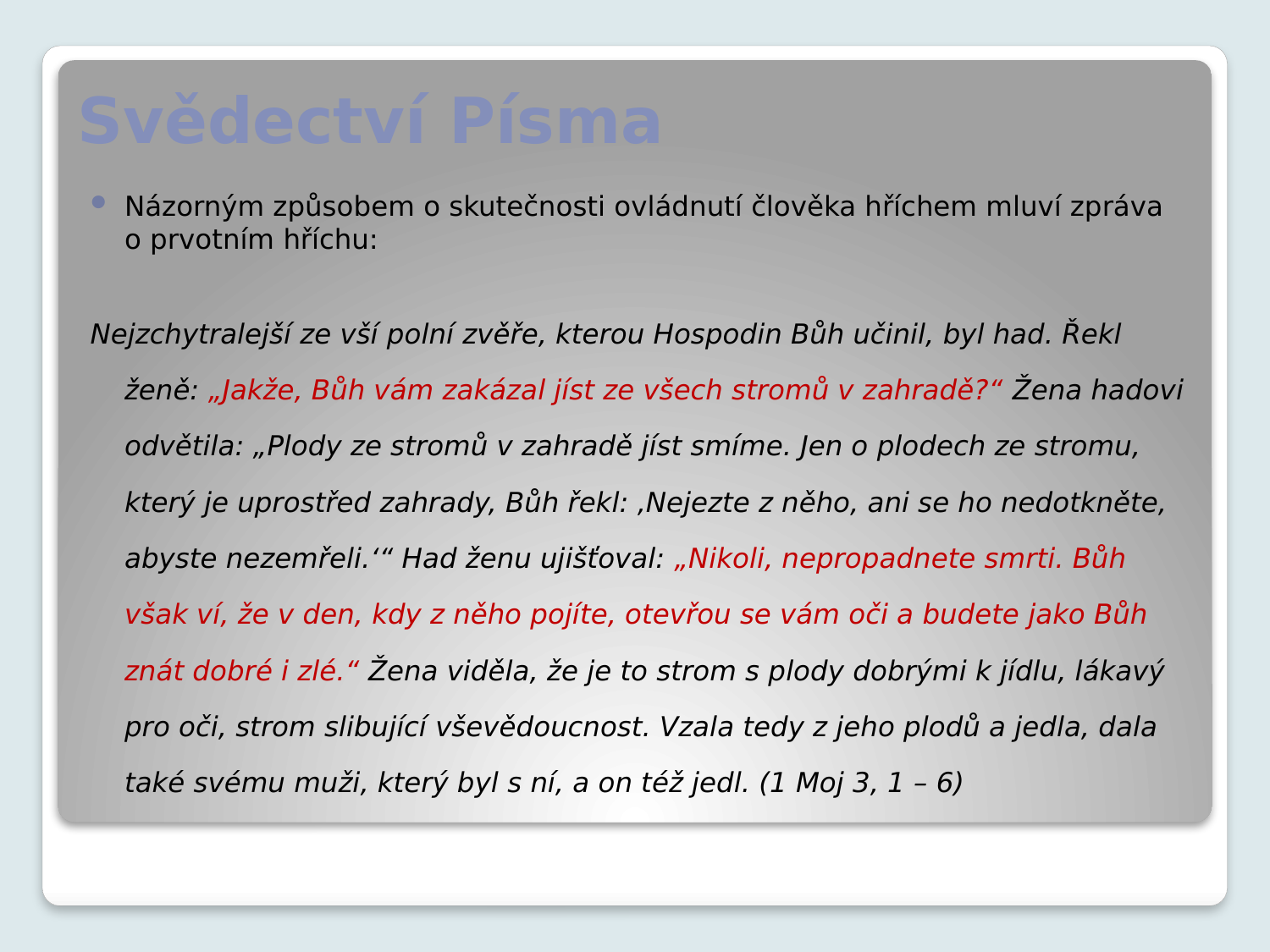

# Svědectví Písma
Názorným způsobem o skutečnosti ovládnutí člověka hříchem mluví zpráva o prvotním hříchu:

Nejzchytralejší ze vší polní zvěře, kterou Hospodin Bůh učinil, byl had. Řekl ženě: „Jakže, Bůh vám zakázal jíst ze všech stromů v zahradě?“ Žena hadovi odvětila: „Plody ze stromů v zahradě jíst smíme. Jen o plodech ze stromu, který je uprostřed zahrady, Bůh řekl: ‚Nejezte z něho, ani se ho nedotkněte, abyste nezemřeli.‘“ Had ženu ujišťoval: „Nikoli, nepropadnete smrti. Bůh však ví, že v den, kdy z něho pojíte, otevřou se vám oči a budete jako Bůh znát dobré i zlé.“ Žena viděla, že je to strom s plody dobrými k jídlu, lákavý pro oči, strom slibující vševědoucnost. Vzala tedy z jeho plodů a jedla, dala také svému muži, který byl s ní, a on též jedl. (1 Moj 3, 1 – 6)